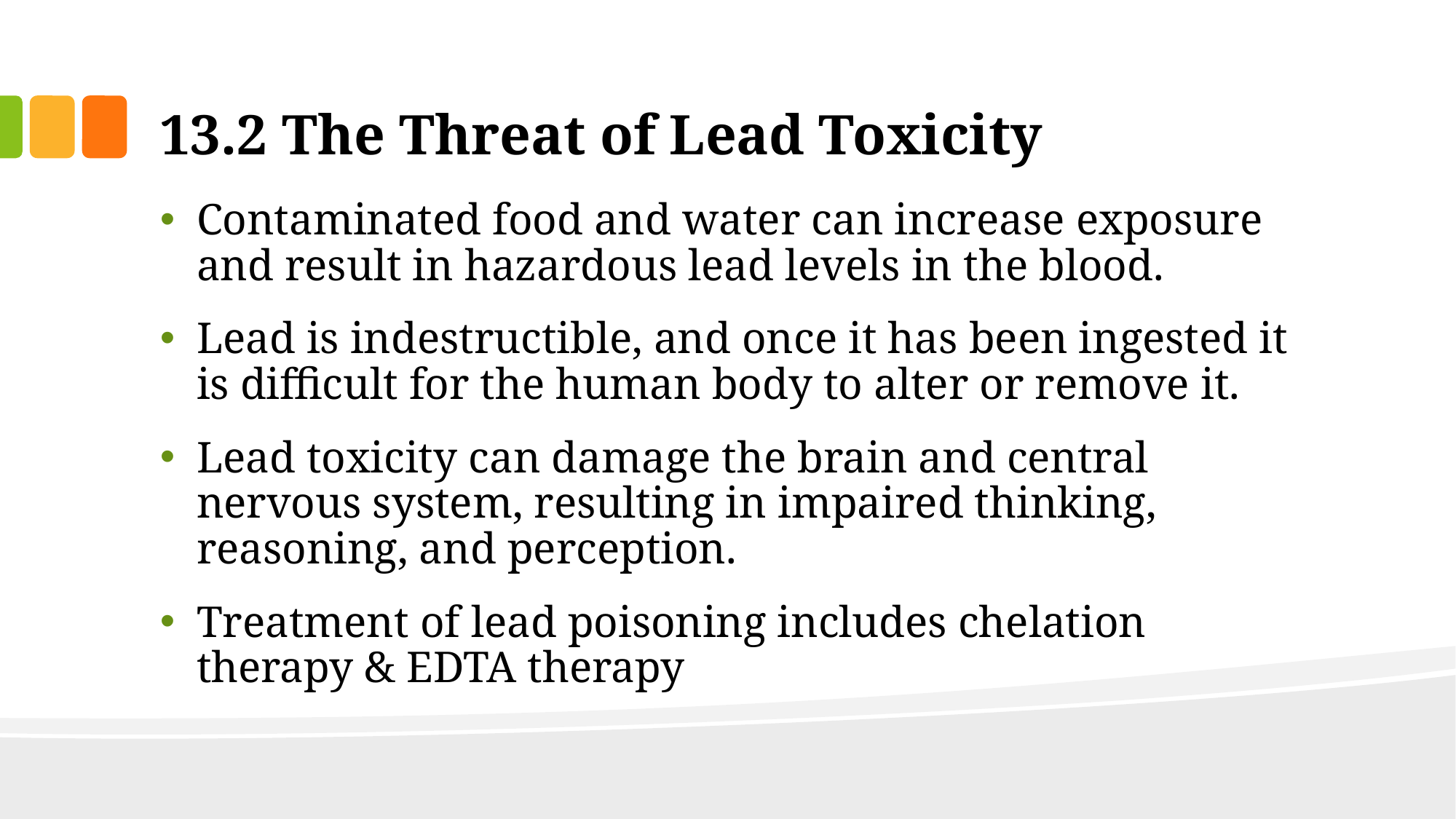

# 13.2 The Threat of Lead Toxicity
Contaminated food and water can increase exposure and result in hazardous lead levels in the blood.
Lead is indestructible, and once it has been ingested it is difficult for the human body to alter or remove it.
Lead toxicity can damage the brain and central nervous system, resulting in impaired thinking, reasoning, and perception.
Treatment of lead poisoning includes chelation therapy & EDTA therapy